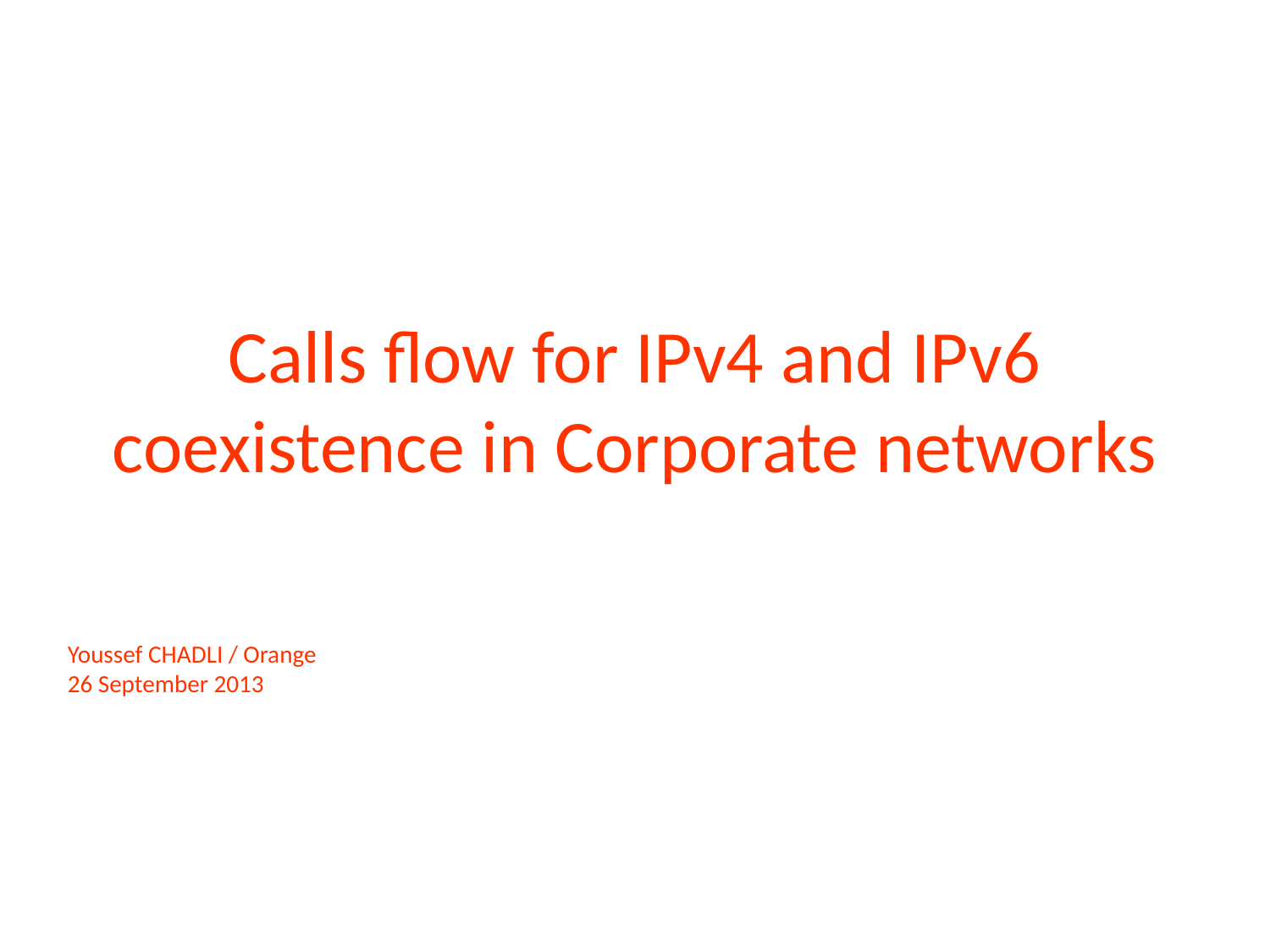

# Calls flow for IPv4 and IPv6 coexistence in Corporate networks
Youssef CHADLI / Orange
26 September 2013